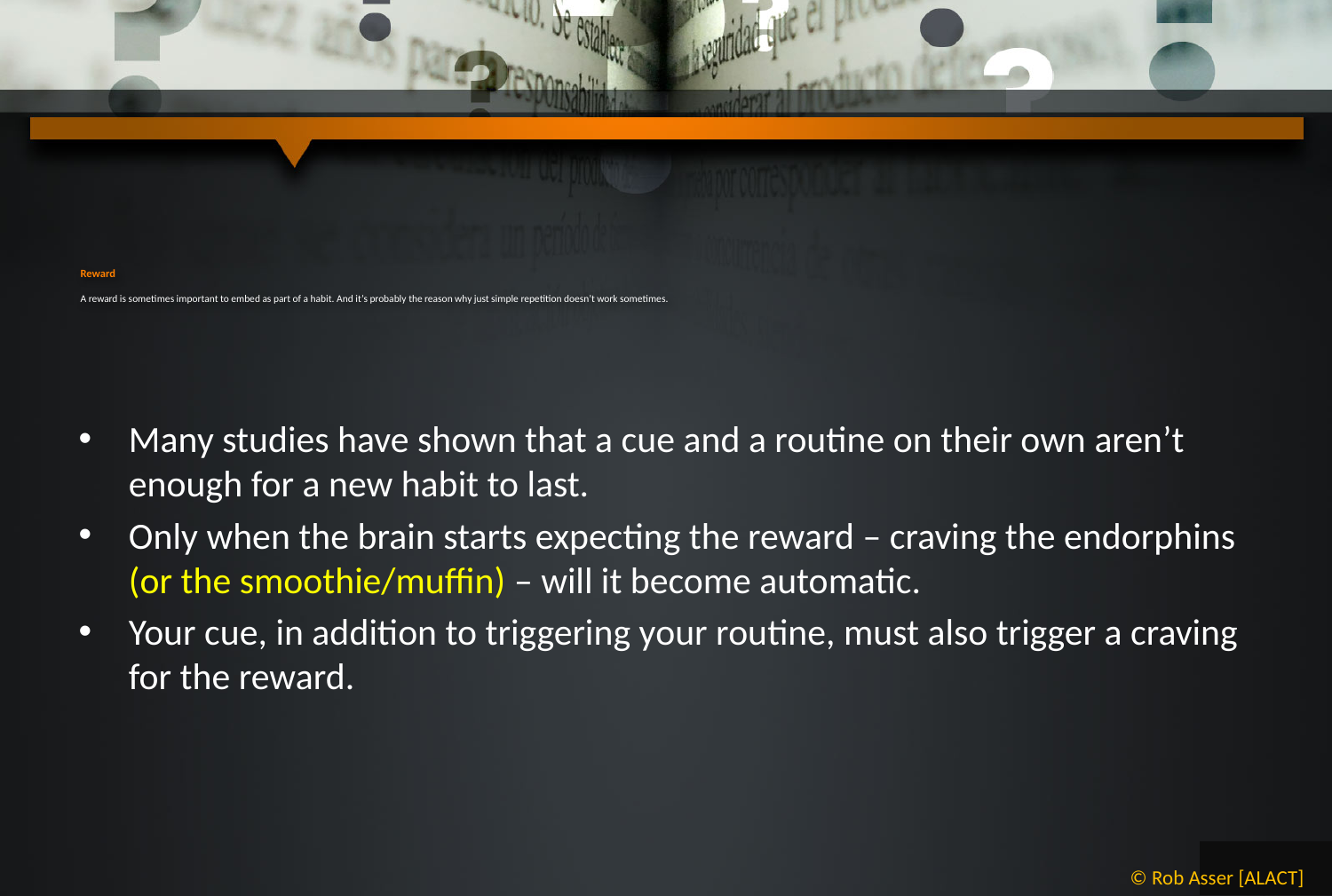

# Reward A reward is sometimes important to embed as part of a habit. And it’s probably the reason why just simple repetition doesn’t work sometimes.

Many studies have shown that a cue and a routine on their own aren’t enough for a new habit to last.
Only when the brain starts expecting the reward – craving the endorphins (or the smoothie/muffin) – will it become automatic.
Your cue, in addition to triggering your routine, must also trigger a craving for the reward.

© Rob Asser [ALACT]